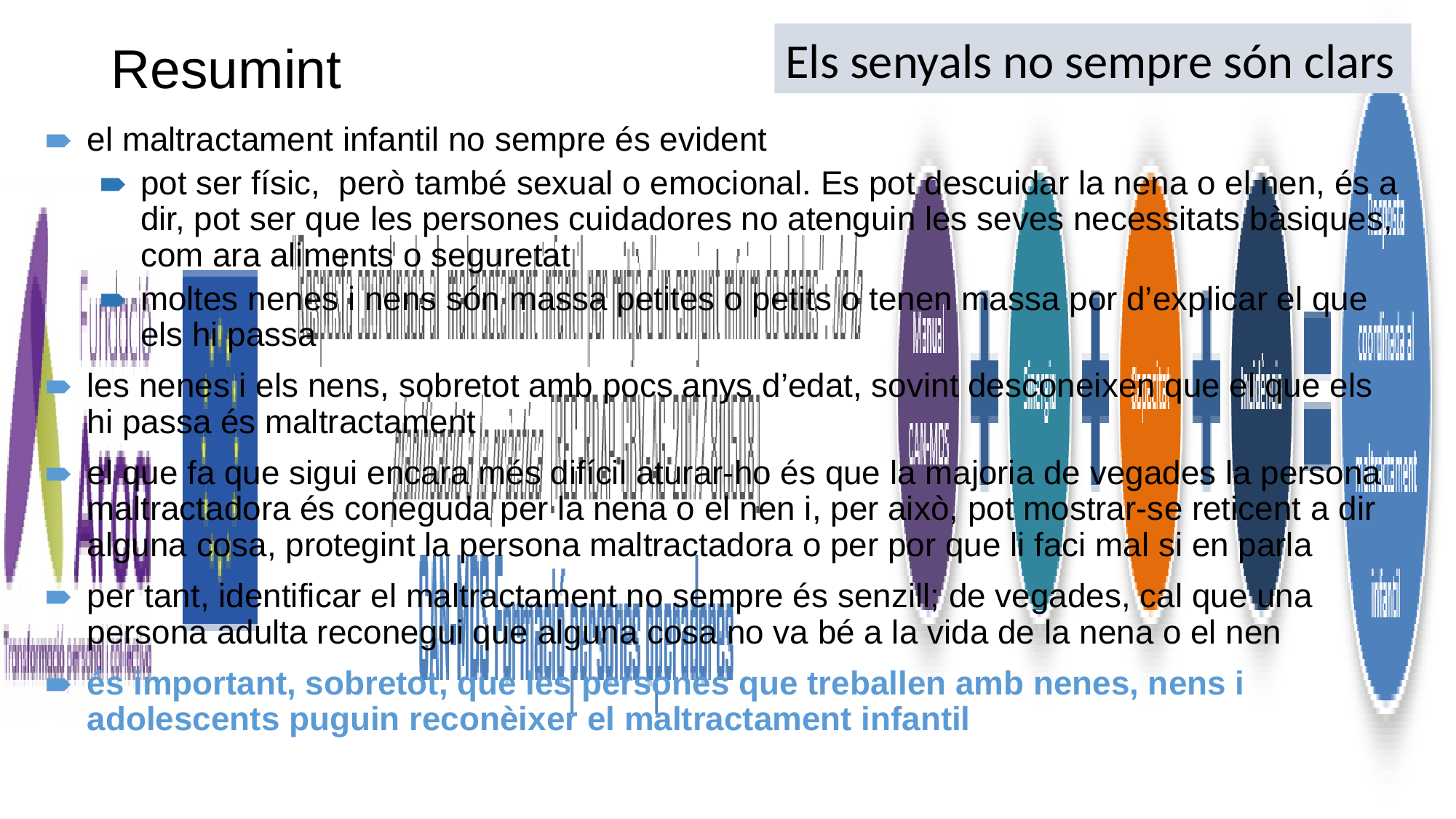

# Resumint
Els senyals no sempre són clars
el maltractament infantil no sempre és evident
pot ser físic,  però també sexual o emocional. Es pot descuidar la nena o el nen, és a dir, pot ser que les persones cuidadores no atenguin les seves necessitats bàsiques, com ara aliments o seguretat
moltes nenes i nens són massa petites o petits o tenen massa por d’explicar el que els hi passa
les nenes i els nens, sobretot amb pocs anys d’edat, sovint desconeixen que el que els hi passa és maltractament
el que fa que sigui encara més difícil aturar-ho és que la majoria de vegades la persona maltractadora és coneguda per la nena o el nen i, per això, pot mostrar-se reticent a dir alguna cosa, protegint la persona maltractadora o per por que li faci mal si en parla
per tant, identificar el maltractament no sempre és senzill; de vegades, cal que una persona adulta reconegui que alguna cosa no va bé a la vida de la nena o el nen
és important, sobretot, que les persones que treballen amb nenes, nens i adolescents puguin reconèixer el maltractament infantil